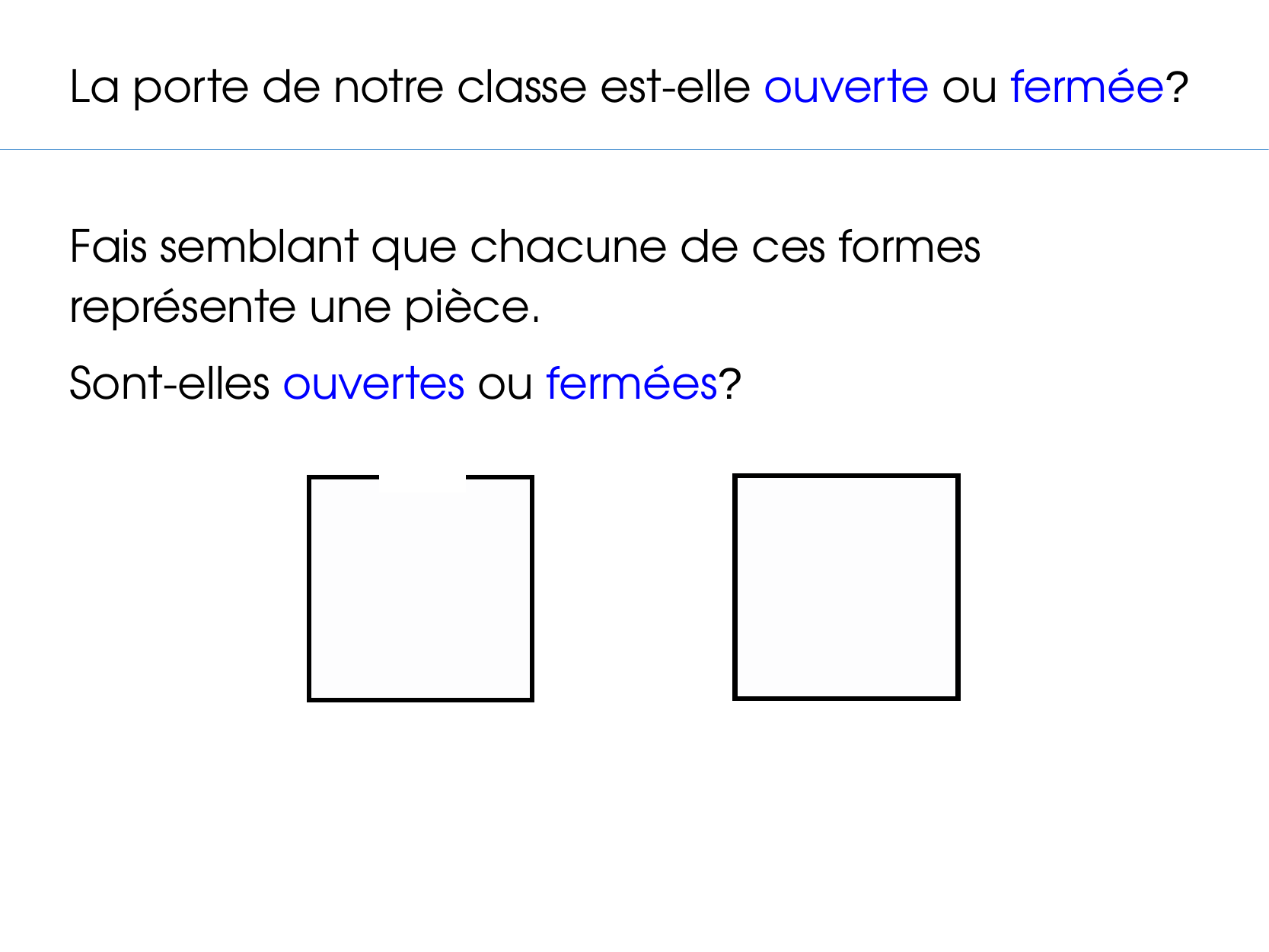

La porte de notre classe est-elle ouverte ou fermée?
Fais semblant que chacune de ces formes représente une pièce.
Sont-elles ouvertes ou fermées?